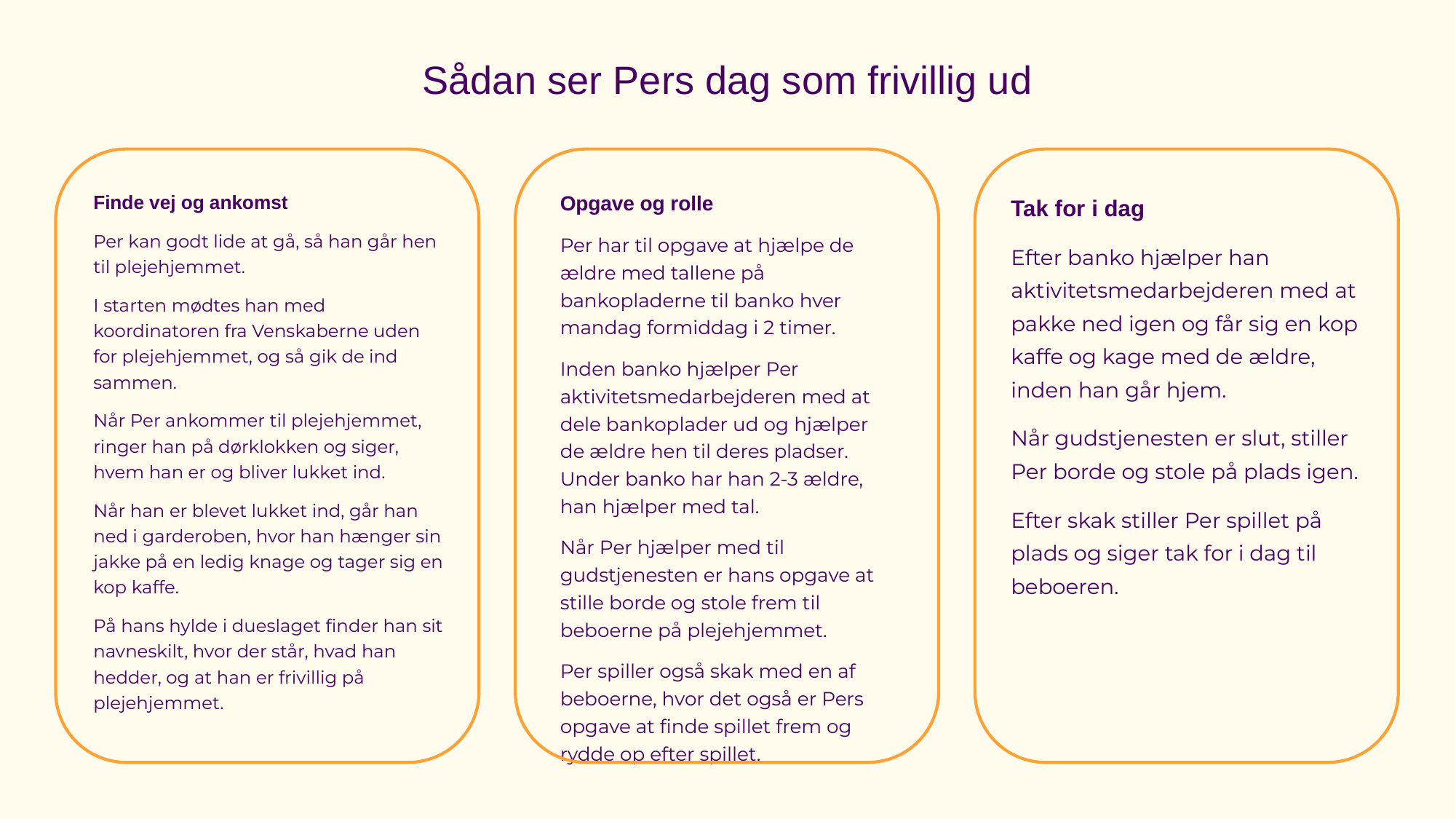

# Sådan ser Pers dag som frivillig ud

Finde vej og ankomst
Per kan godt lide at gå, så han går hen til plejehjemmet.
I starten mødtes han med koordinatoren fra Venskaberne uden for plejehjemmet, og så gik de ind sammen.
Når Per ankommer til plejehjemmet, ringer han på dørklokken og siger, hvem han er og bliver lukket ind.
Når han er blevet lukket ind, går han ned i garderoben, hvor han hænger sin jakke på en ledig knage og tager sig en kop kaffe.
På hans hylde i dueslaget finder han sit navneskilt, hvor der står, hvad han hedder, og at han er frivillig på plejehjemmet.
Opgave og rolle
Per har til opgave at hjælpe de ældre med tallene på bankopladerne til banko hver mandag formiddag i 2 timer.
Inden banko hjælper Per aktivitetsmedarbejderen med at dele bankoplader ud og hjælper de ældre hen til deres pladser. Under banko har han 2-3 ældre, han hjælper med tal.
Når Per hjælper med til gudstjenesten er hans opgave at stille borde og stole frem til beboerne på plejehjemmet.
Per spiller også skak med en af beboerne, hvor det også er Pers opgave at finde spillet frem og rydde op efter spillet.
Tak for i dag
Efter banko hjælper han aktivitetsmedarbejderen med at pakke ned igen og får sig en kop kaffe og kage med de ældre, inden han går hjem.
Når gudstjenesten er slut, stiller Per borde og stole på plads igen.
Efter skak stiller Per spillet på plads og siger tak for i dag til beboeren.